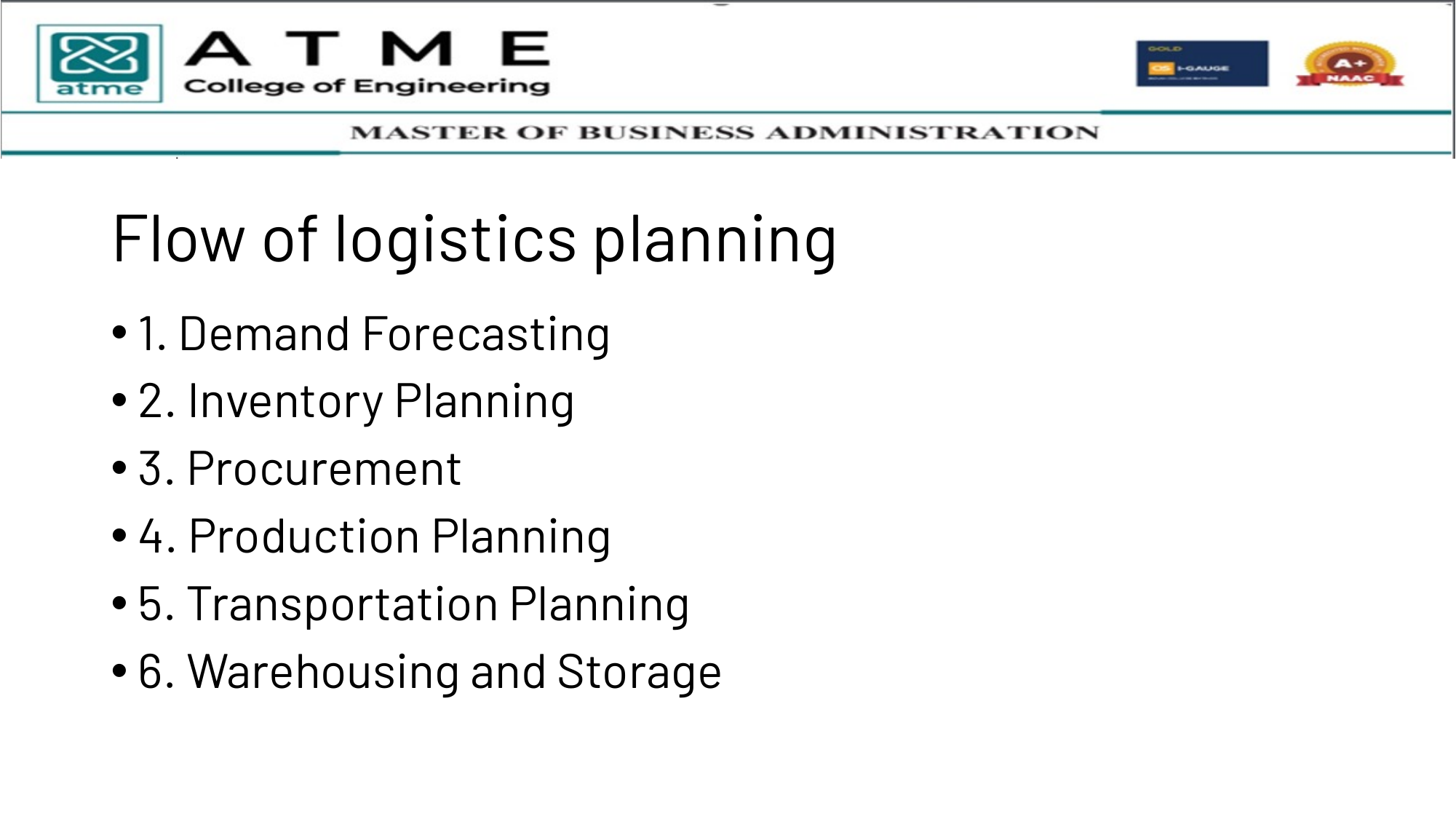

# Flow of logistics planning
1. Demand Forecasting
2. Inventory Planning
3. Procurement
4. Production Planning
5. Transportation Planning
6. Warehousing and Storage